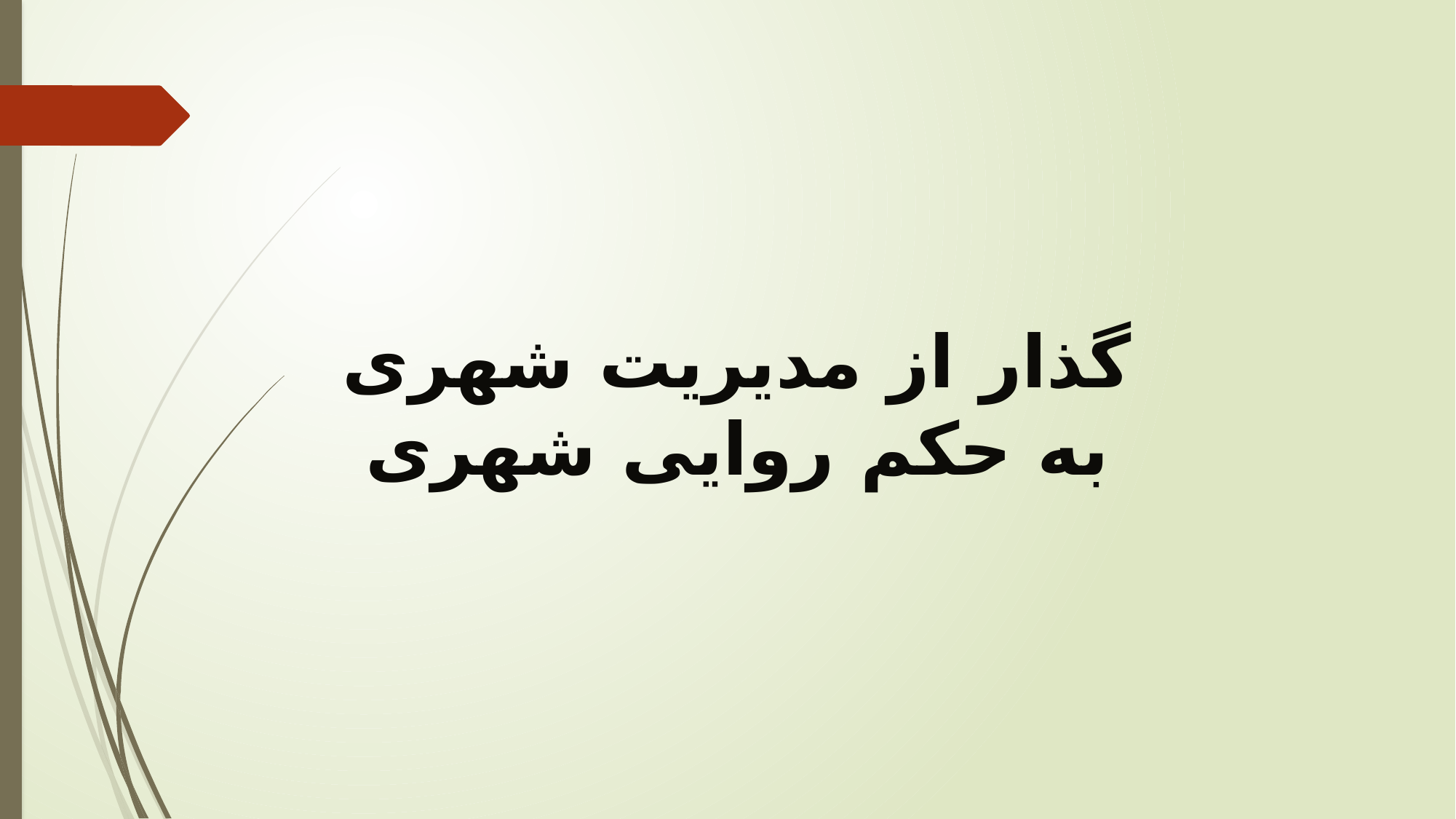

گذار از مدیریت شهری به حکم روایی شهری